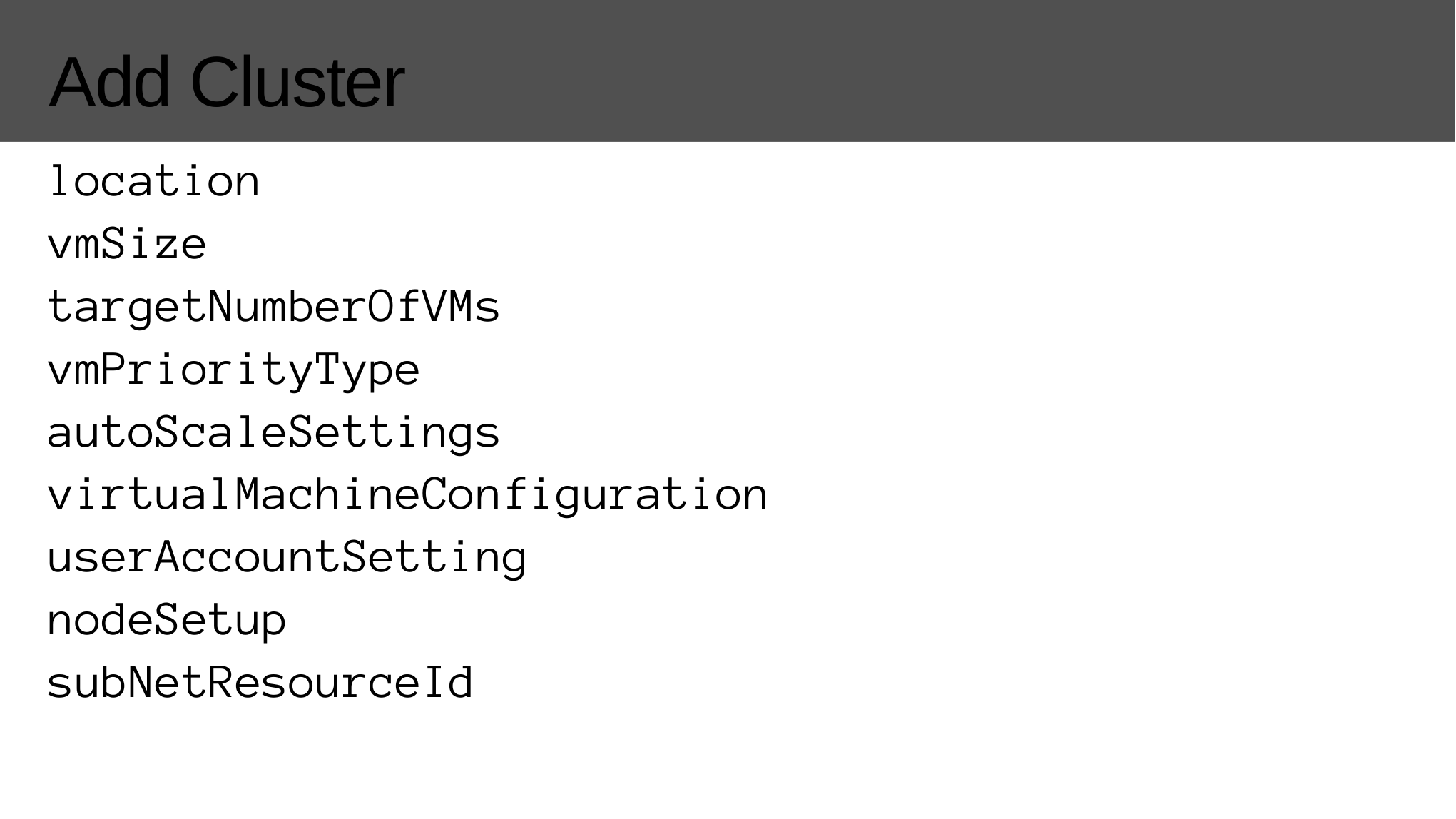

# Add Cluster
location
vmSize
targetNumberOfVMs
vmPriorityType
autoScaleSettings
virtualMachineConfiguration
userAccountSetting
nodeSetup
subNetResourceId